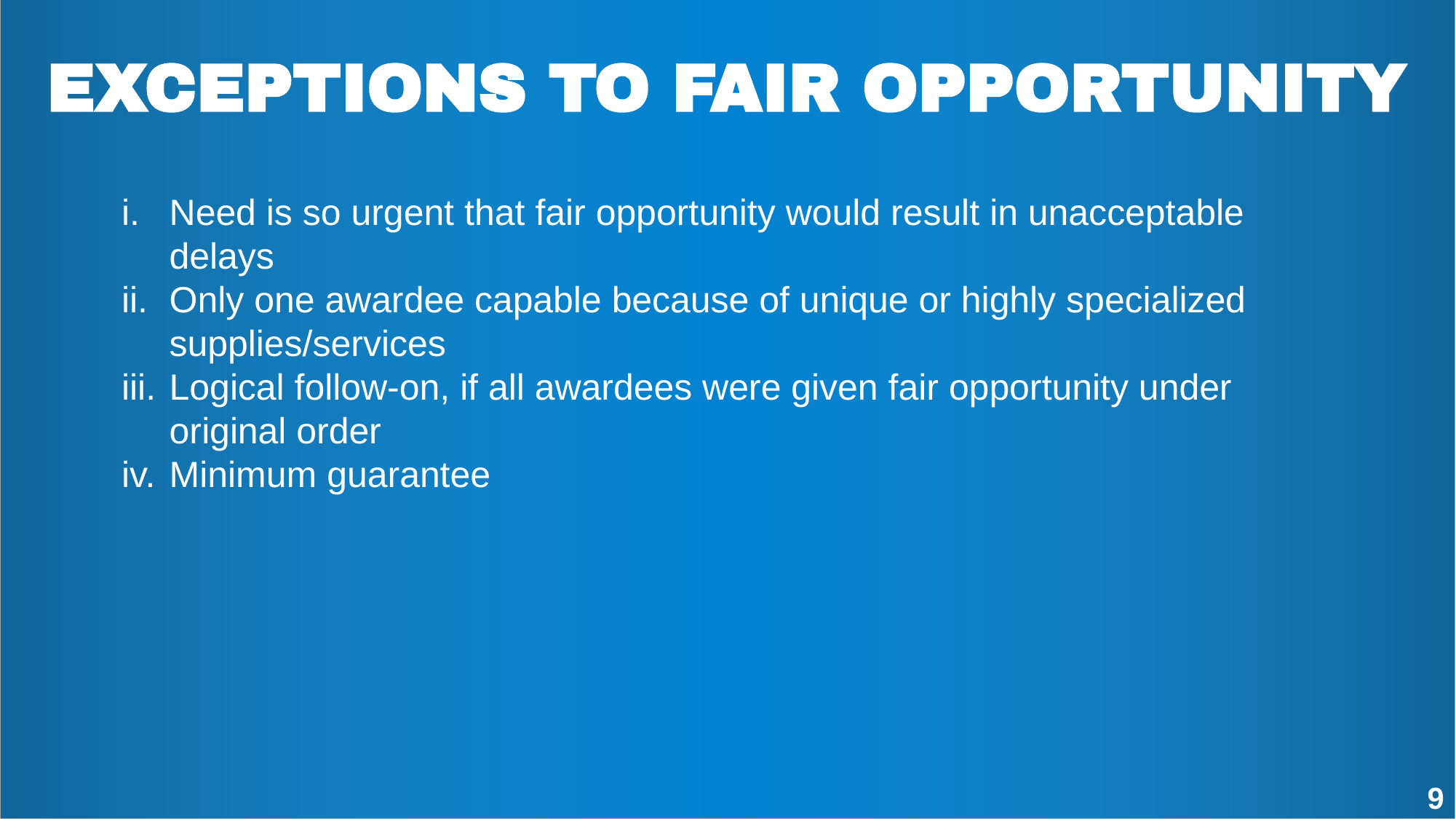

EXCEPTIONS TO FAIR OPPORTUNITY
Need is so urgent that fair opportunity would result in unacceptable delays
Only one awardee capable because of unique or highly specialized supplies/services
Logical follow-on, if all awardees were given fair opportunity under original order
Minimum guarantee
9